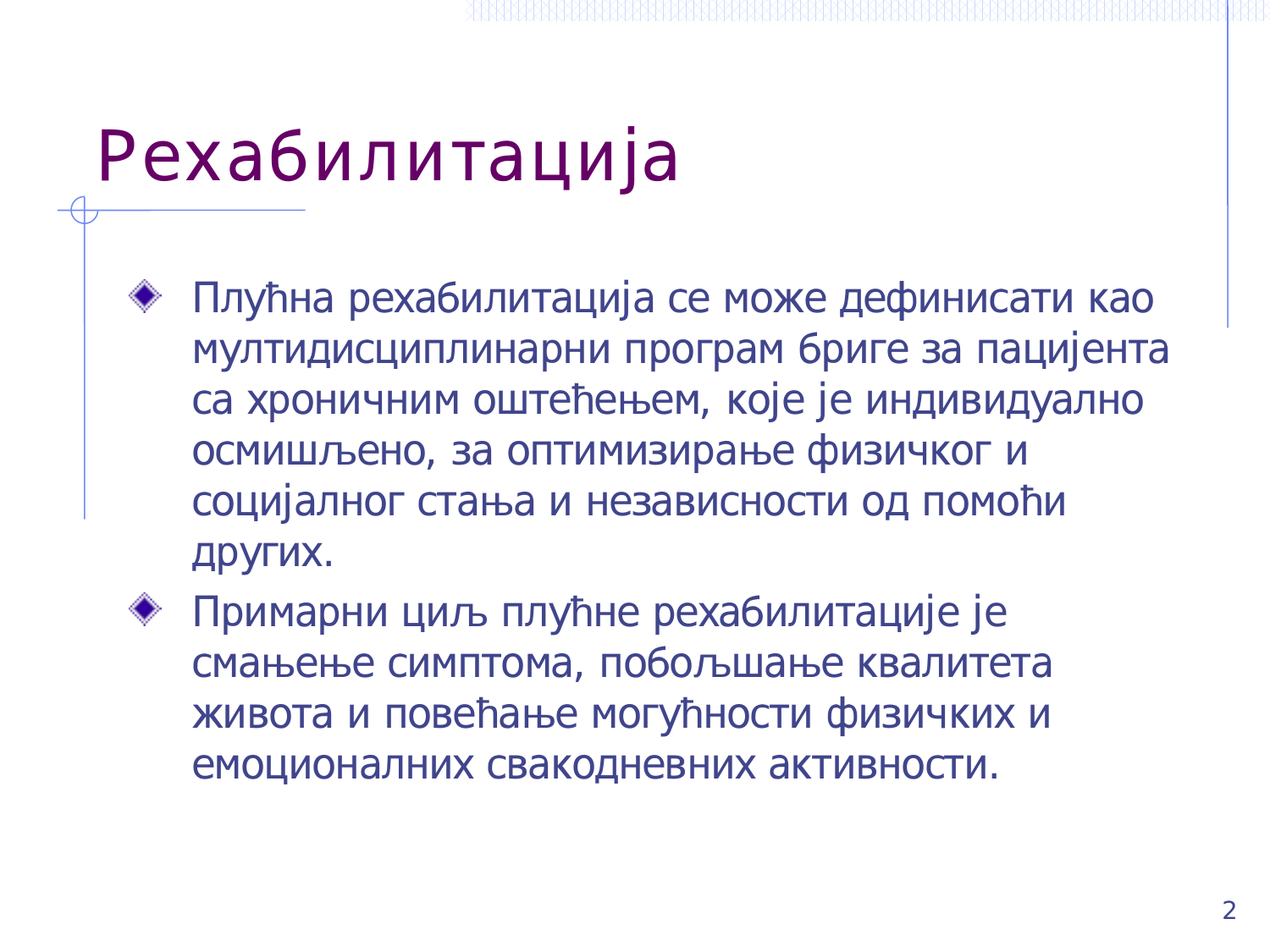

# Рехабилитација
Плућна рехабилитација се може дефинисати као мултидисциплинарни програм бриге за пацијента са хроничним оштећењем, које је индивидуално осмишљено, за оптимизирање физичког и социјалног стања и независности од помоћи других.
Примарни циљ плућне рехабилитације је смањење симптома, побољшање квалитета живота и повећање могућности физичких и емоционалних свакодневних активности.
2